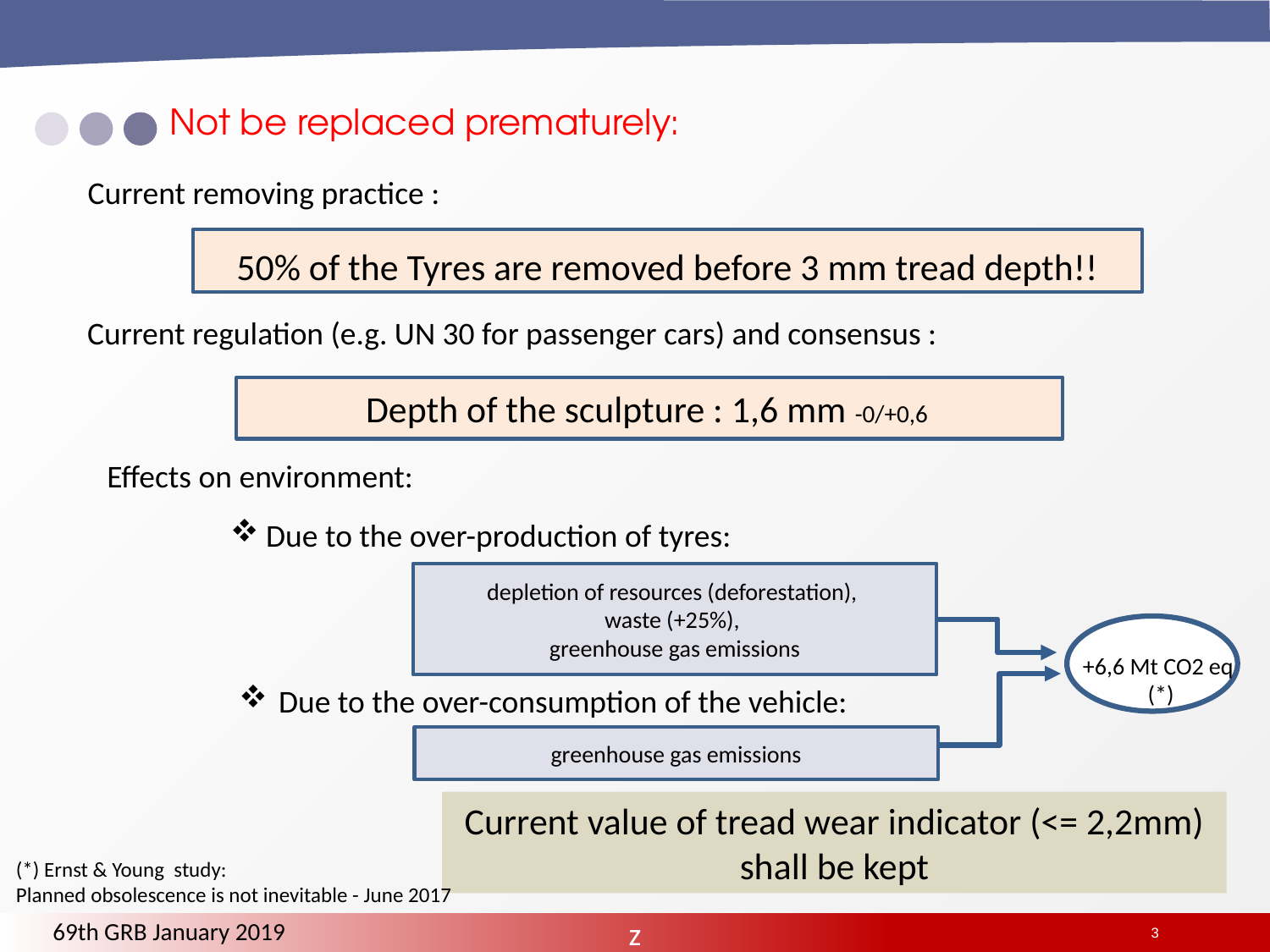

# Not be replaced prematurely:
Current removing practice :

50% of the Tyres are removed before 3 mm tread depth!!

Current regulation (e.g. UN 30 for passenger cars) and consensus :
Depth of the sculpture : 1,6 mm -0/+0,6
Effects on environment:
Due to the over-production of tyres:
depletion of resources (deforestation),
waste (+25%),
greenhouse gas emissions

+6,6 Mt CO2 eq
 (*)
Due to the over-consumption of the vehicle:
greenhouse gas emissions
Current value of tread wear indicator (<= 2,2mm) shall be kept
(*) Ernst & Young  study:
Planned obsolescence is not inevitable - June 2017
69th GRB January 2019